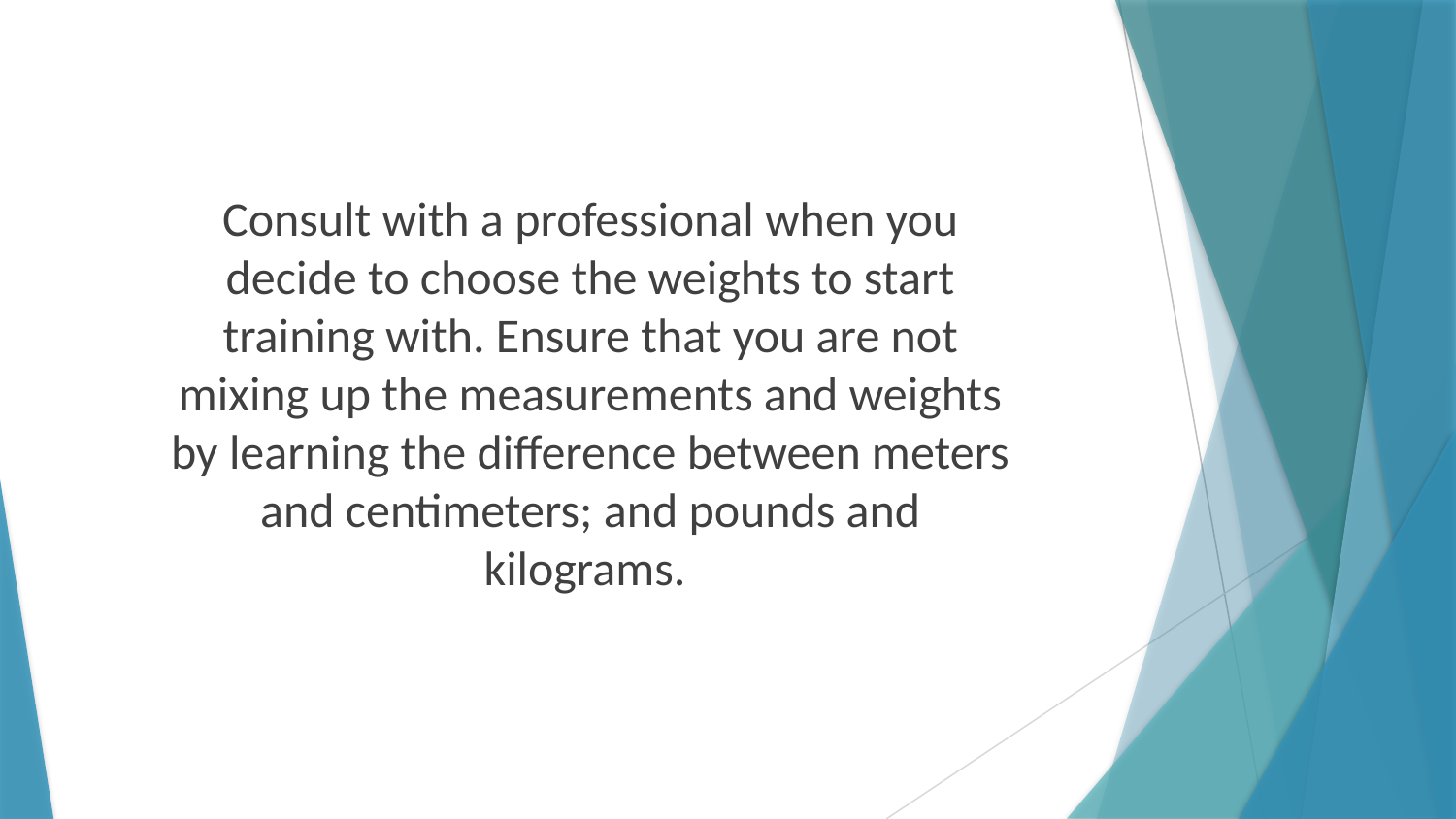

Consult with a professional when you decide to choose the weights to start training with. Ensure that you are not mixing up the measurements and weights by learning the difference between meters and centimeters; and pounds and kilograms.